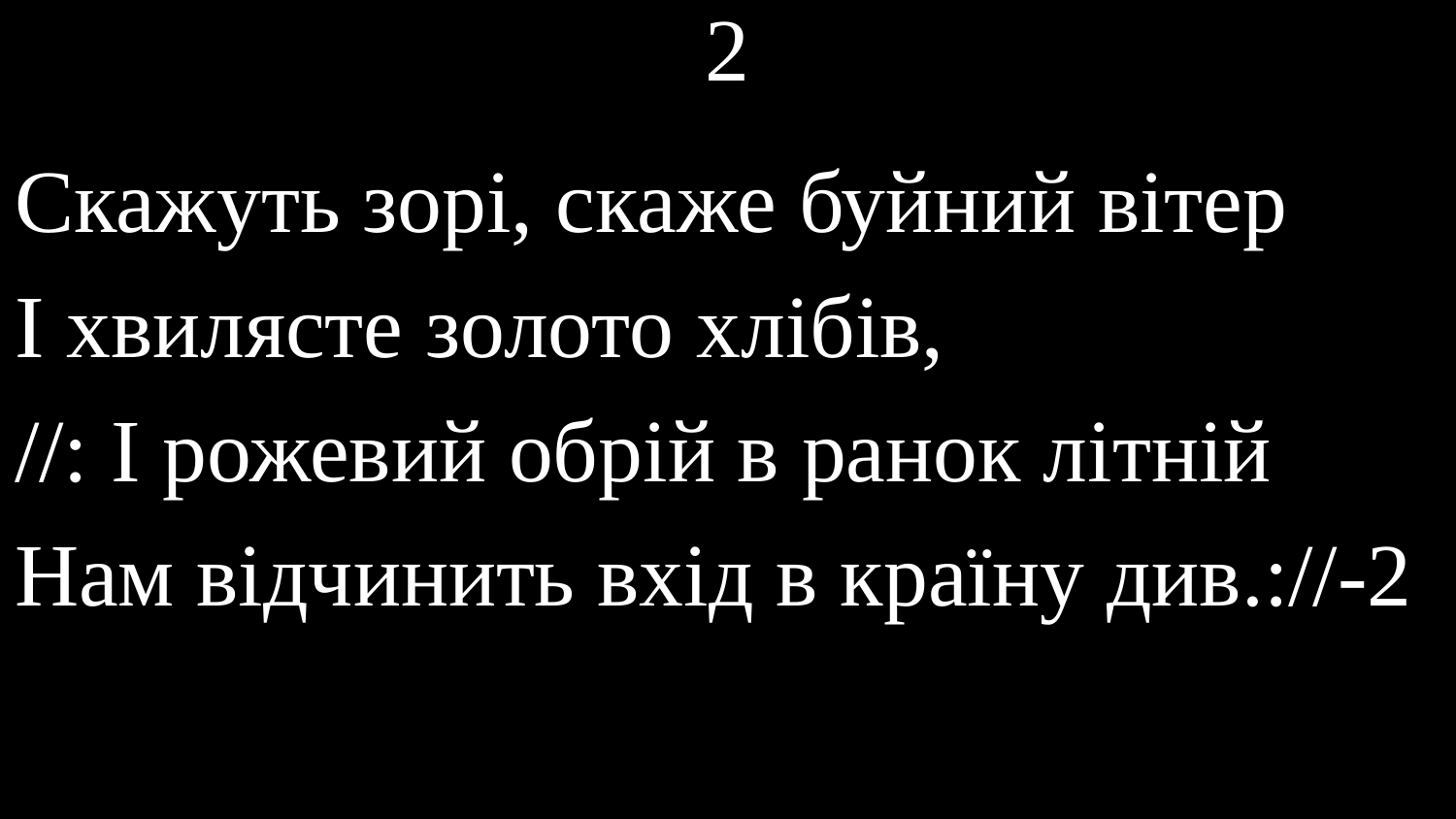

# 2
Скажуть зорі, скаже буйний вітер
І хвилясте золото хлібів,
//: І рожевий обрій в ранок літній
Нам відчинить вхід в країну див.://-2